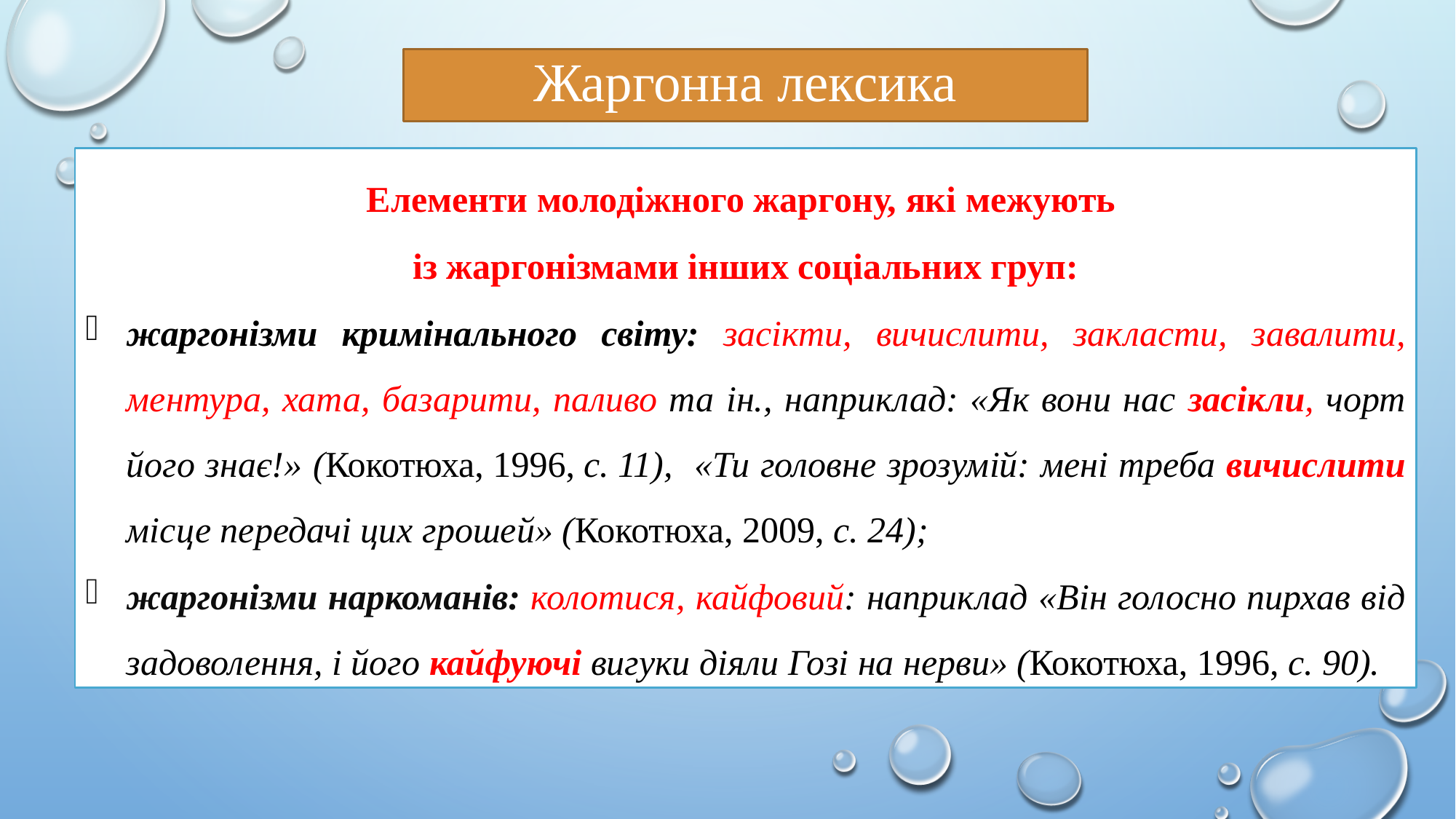

Жаргонна лексика
Елементи молодіжного жаргону, які межують
із жаргонізмами інших соціальних груп:
жаргонізми кримінального світу: засікти, вичислити, закласти, завалити, ментура, хата, базарити, паливо та ін., наприклад: «Як вони нас засікли, чорт його знає!» (Кокотюха, 1996, с. 11),  «Ти головне зрозумій: мені треба вичислити місце передачі цих грошей» (Кокотюха, 2009, с. 24);
жаргонізми наркоманів: колотися, кайфовий: наприклад «Він голосно пирхав від задоволення, і його кайфуючі вигуки діяли Гозі на нерви» (Кокотюха, 1996, с. 90).